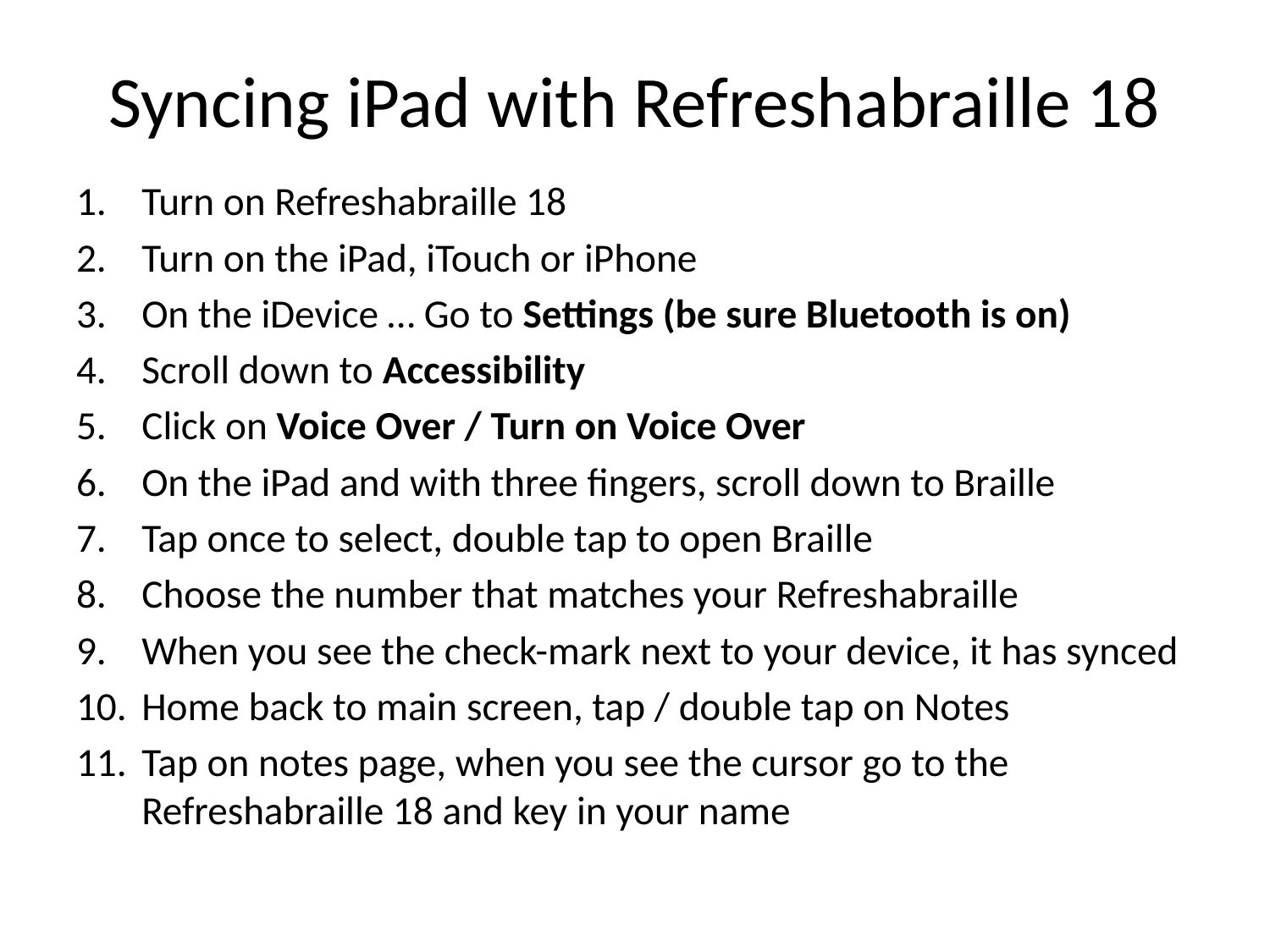

# Syncing iPad with Refreshabraille 18
Turn on Refreshabraille 18
Turn on the iPad, iTouch or iPhone
On the iDevice … Go to Settings (be sure Bluetooth is on)
Scroll down to Accessibility
Click on Voice Over / Turn on Voice Over
On the iPad and with three fingers, scroll down to Braille
Tap once to select, double tap to open Braille
Choose the number that matches your Refreshabraille
When you see the check-mark next to your device, it has synced
Home back to main screen, tap / double tap on Notes
Tap on notes page, when you see the cursor go to the Refreshabraille 18 and key in your name